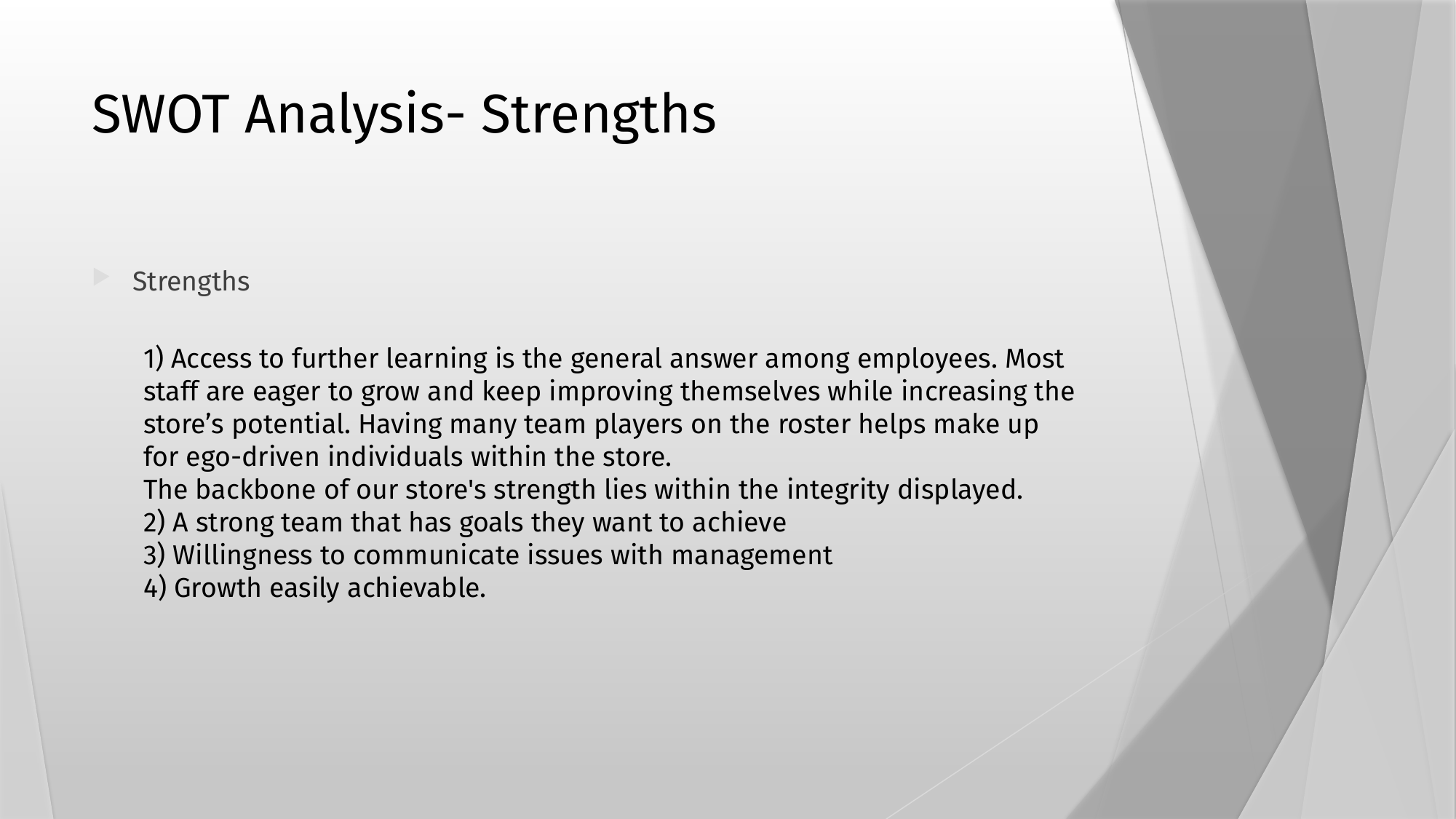

# SWOT Analysis- Strengths
Strengths
1) Access to further learning is the general answer among employees. Most staff are eager to grow and keep improving themselves while increasing the store’s potential. Having many team players on the roster helps make up for ego-driven individuals within the store.
The backbone of our store's strength lies within the integrity displayed.
2) A strong team that has goals they want to achieve
3) Willingness to communicate issues with management
4) Growth easily achievable.